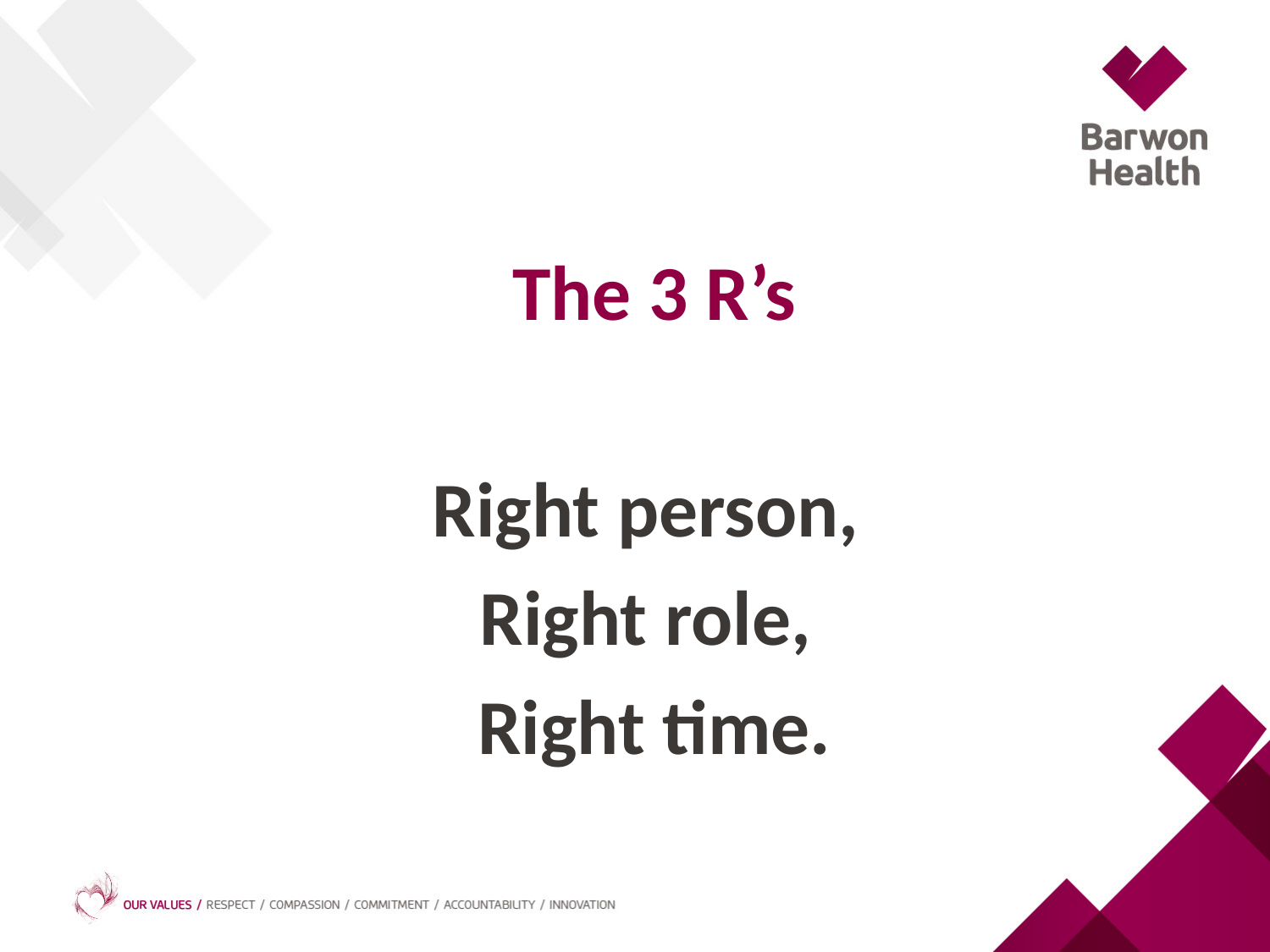

The 3 R’s

Right person,
Right role,
Right time.